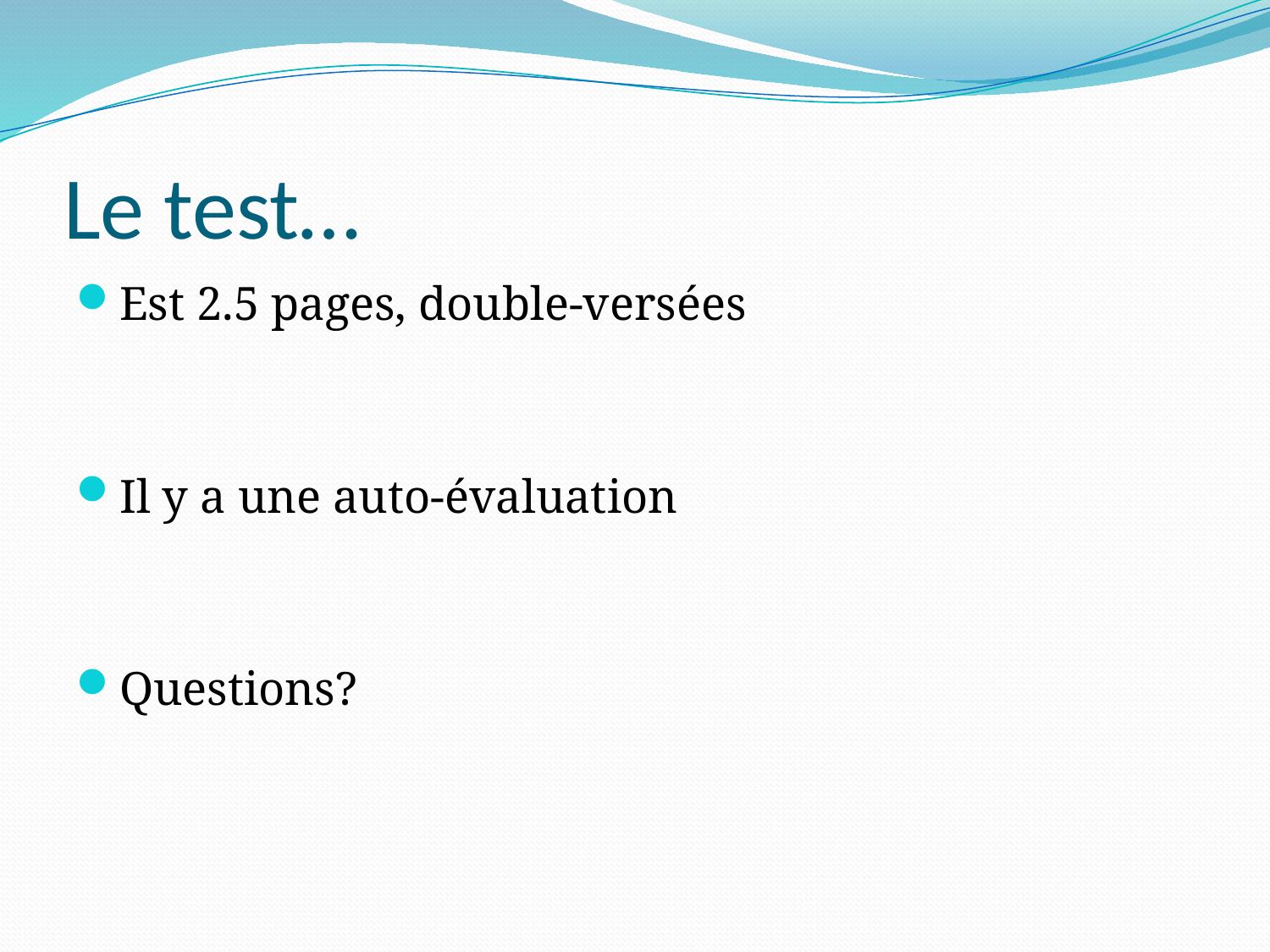

# Le test…
Est 2.5 pages, double-versées

Il y a une auto-évaluation

Questions?